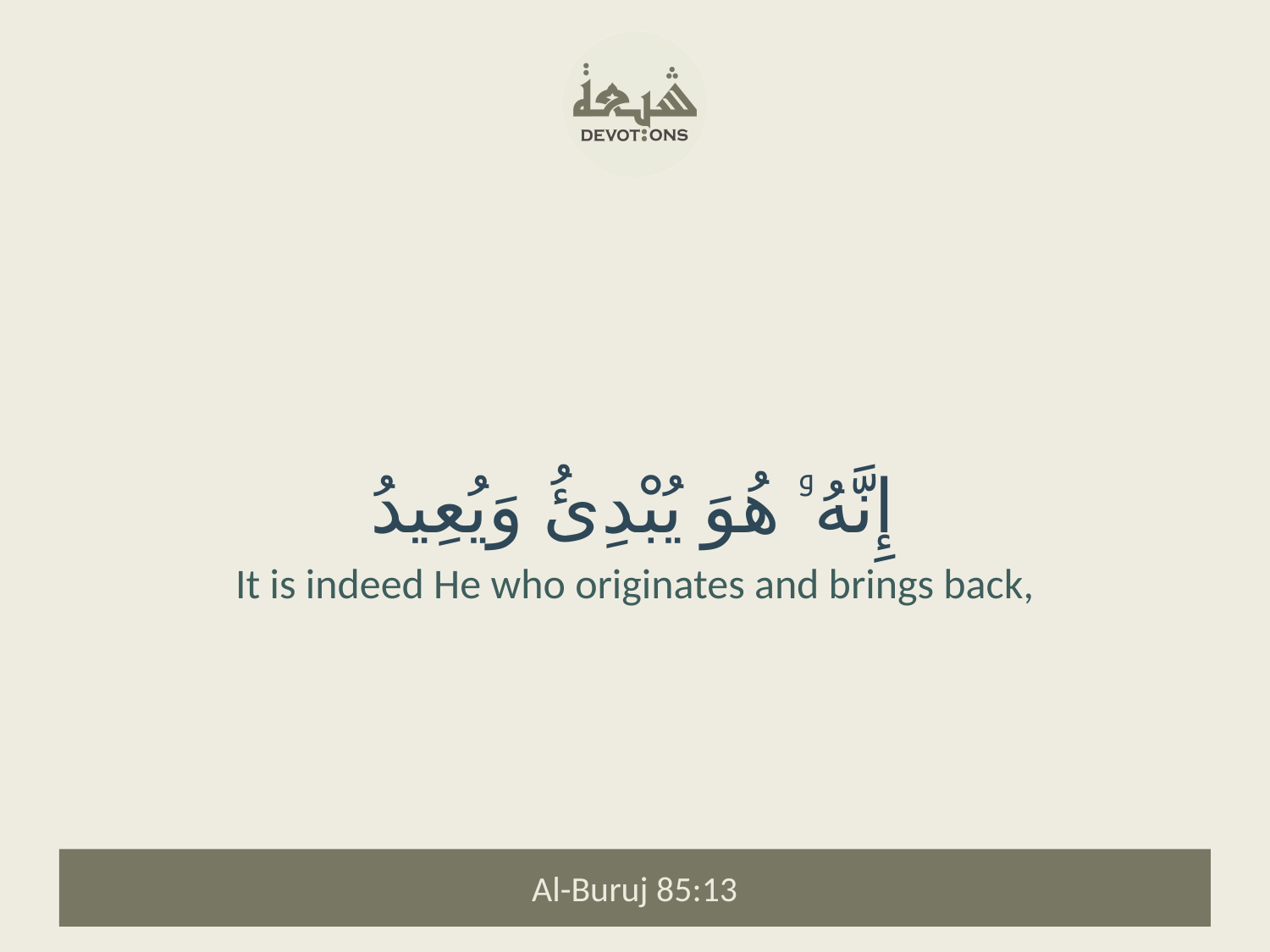

إِنَّهُۥ هُوَ يُبْدِئُ وَيُعِيدُ
It is indeed He who originates and brings back,
Al-Buruj 85:13